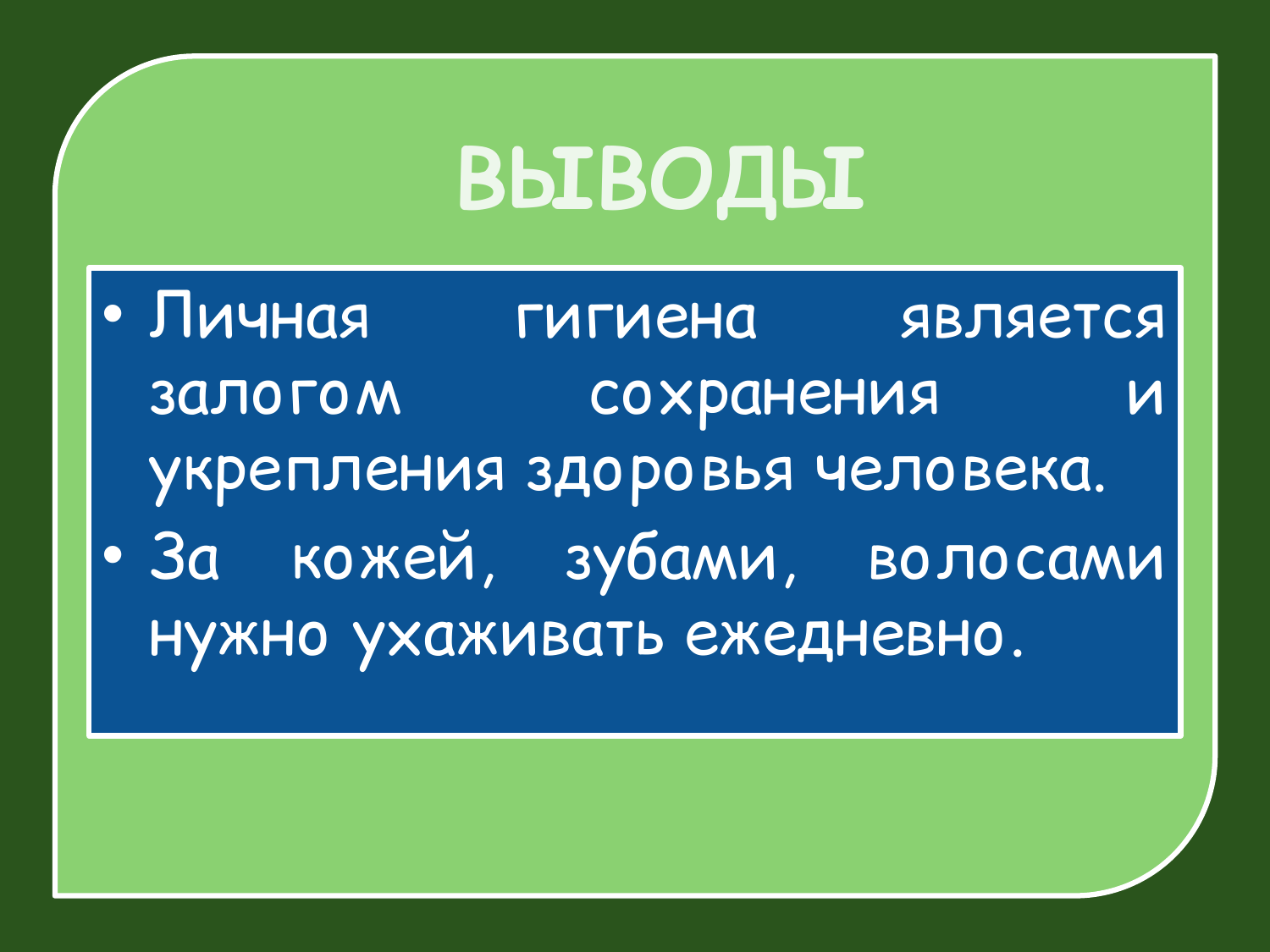

ВЫВОДЫ
Личная гигиена является залогом сохранения и укрепления здоровья человека.
За кожей, зубами, волосами нужно ухаживать ежедневно.